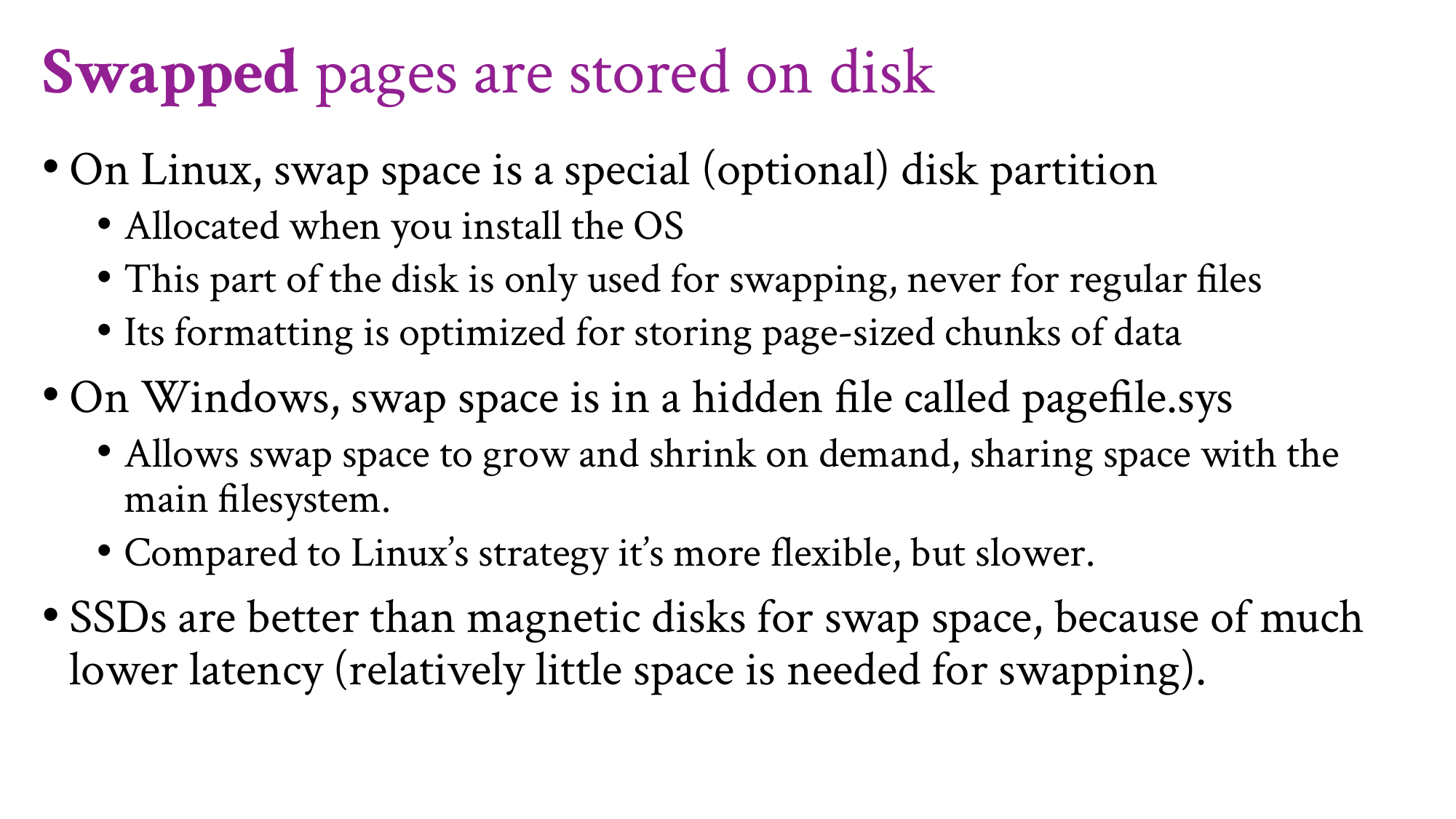

# Swapped pages are stored on disk
On Linux, swap space is a special (optional) disk partition
Allocated when you install the OS
This part of the disk is only used for swapping, never for regular files
Its formatting is optimized for storing page-sized chunks of data
On Windows, swap space is in a hidden file called pagefile.sys
Allows swap space to grow and shrink on demand, sharing space with the main filesystem.
Compared to Linux’s strategy it’s more flexible, but slower.
SSDs are better than magnetic disks for swap space, because of much lower latency (relatively little space is needed for swapping).